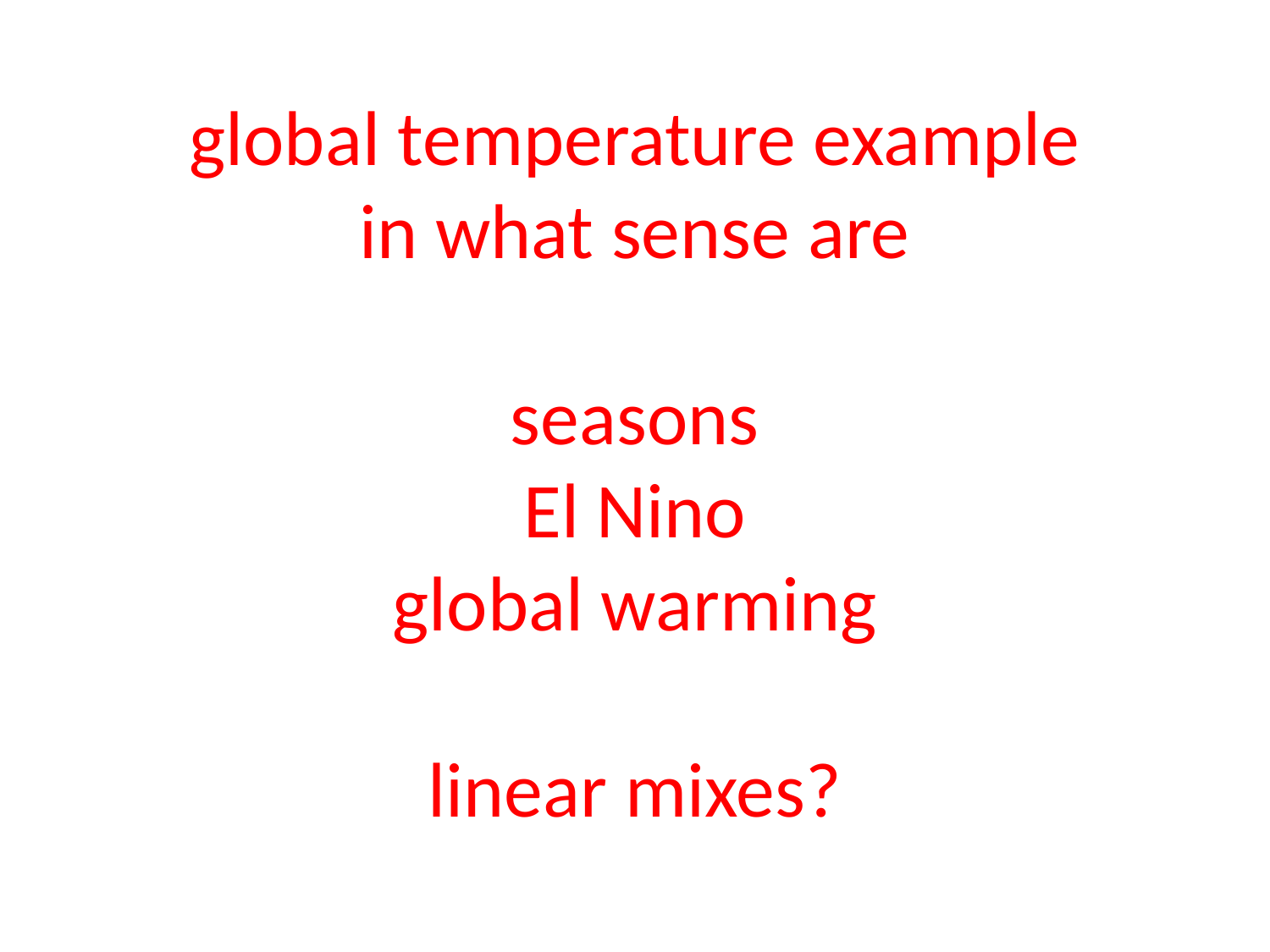

# global temperature example in what sense are seasons El Nino global warming linear mixes?